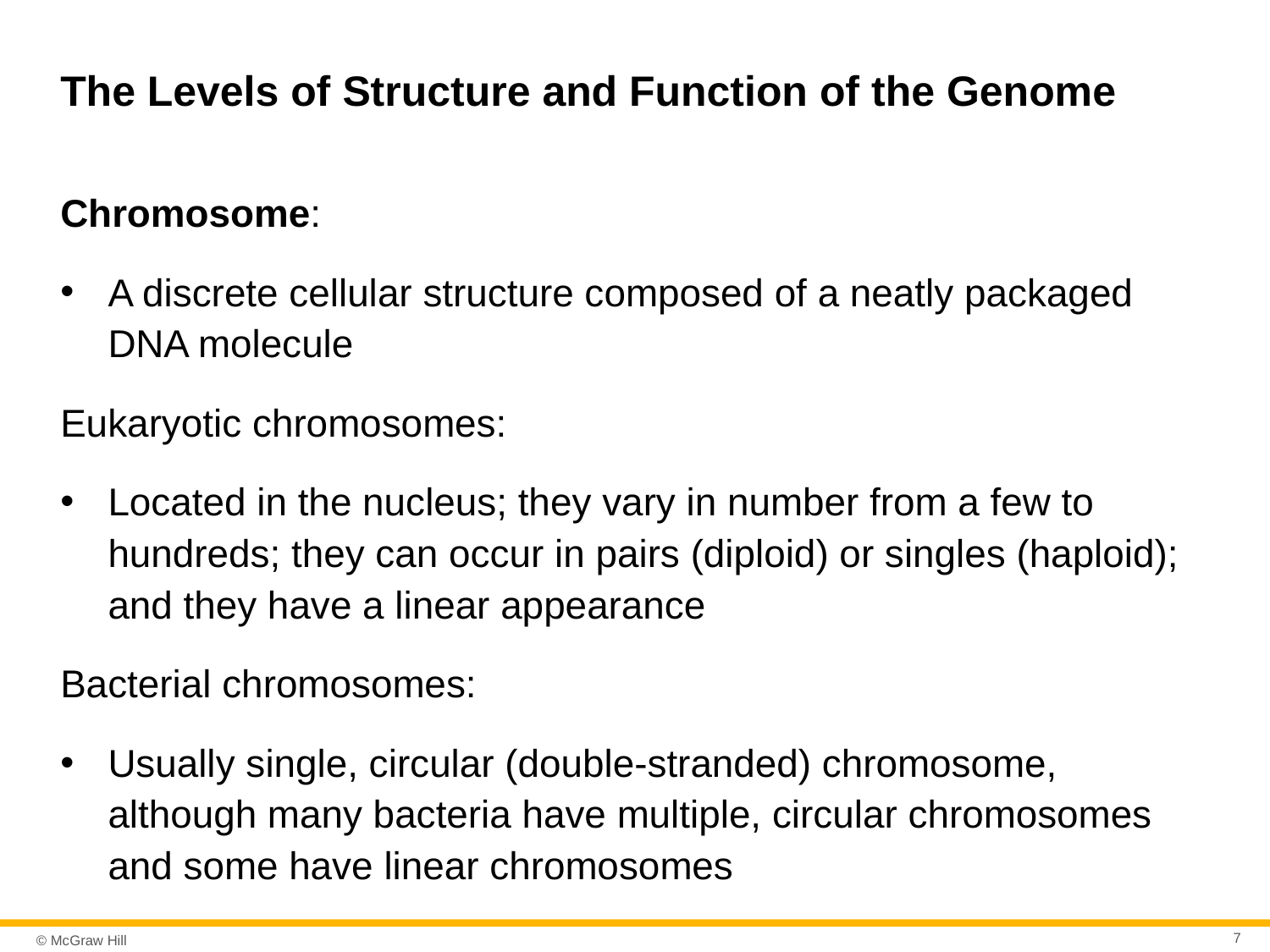

# The Levels of Structure and Function of the Genome
Chromosome:
A discrete cellular structure composed of a neatly packaged DNA molecule
Eukaryotic chromosomes:
Located in the nucleus; they vary in number from a few to hundreds; they can occur in pairs (diploid) or singles (haploid); and they have a linear appearance
Bacterial chromosomes:
Usually single, circular (double-stranded) chromosome, although many bacteria have multiple, circular chromosomes and some have linear chromosomes